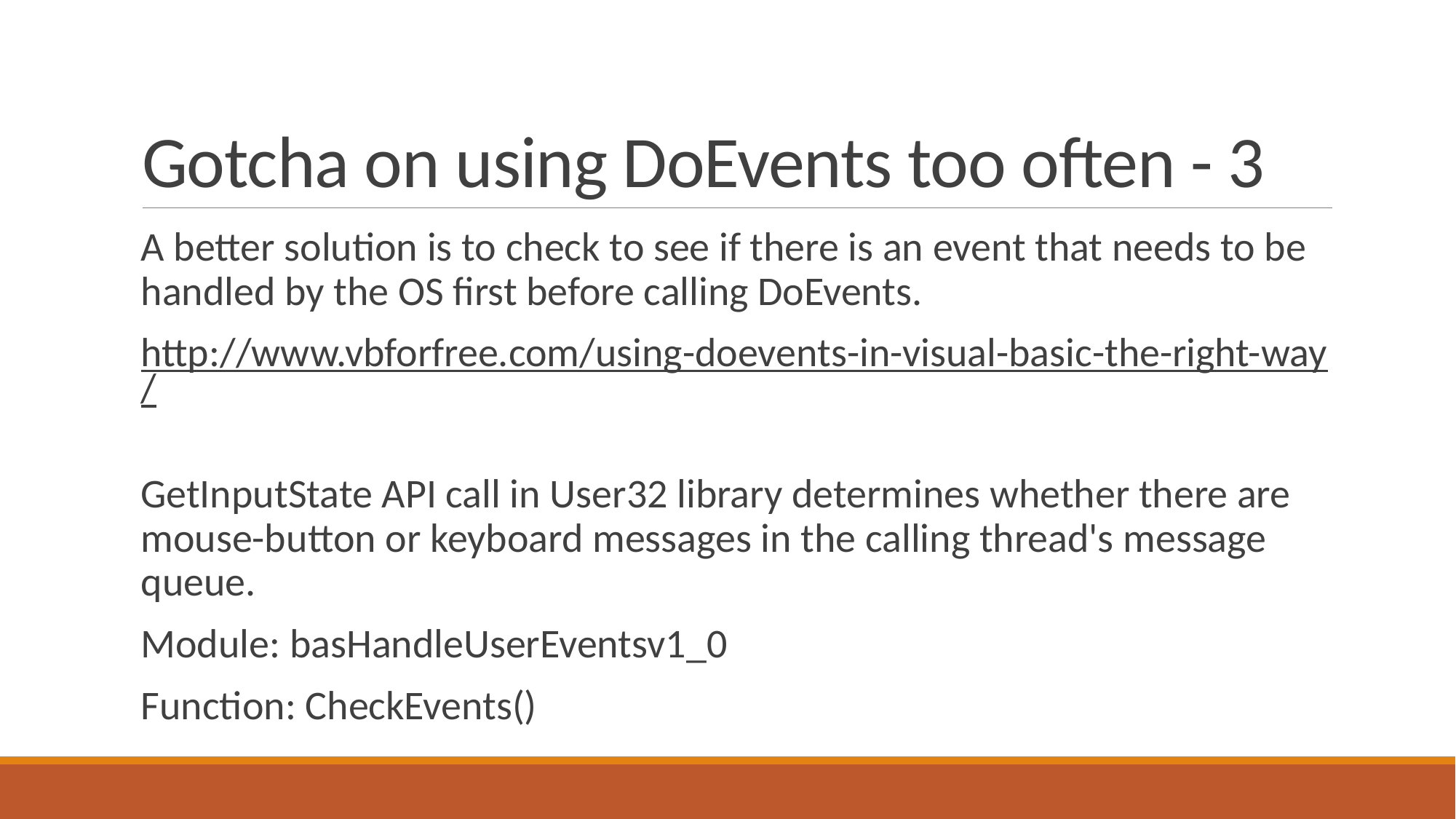

# Gotcha on using DoEvents too often - 3
A better solution is to check to see if there is an event that needs to be handled by the OS first before calling DoEvents.
http://www.vbforfree.com/using-doevents-in-visual-basic-the-right-way/
GetInputState API call in User32 library determines whether there are mouse-button or keyboard messages in the calling thread's message queue.
Module: basHandleUserEventsv1_0
Function: CheckEvents()